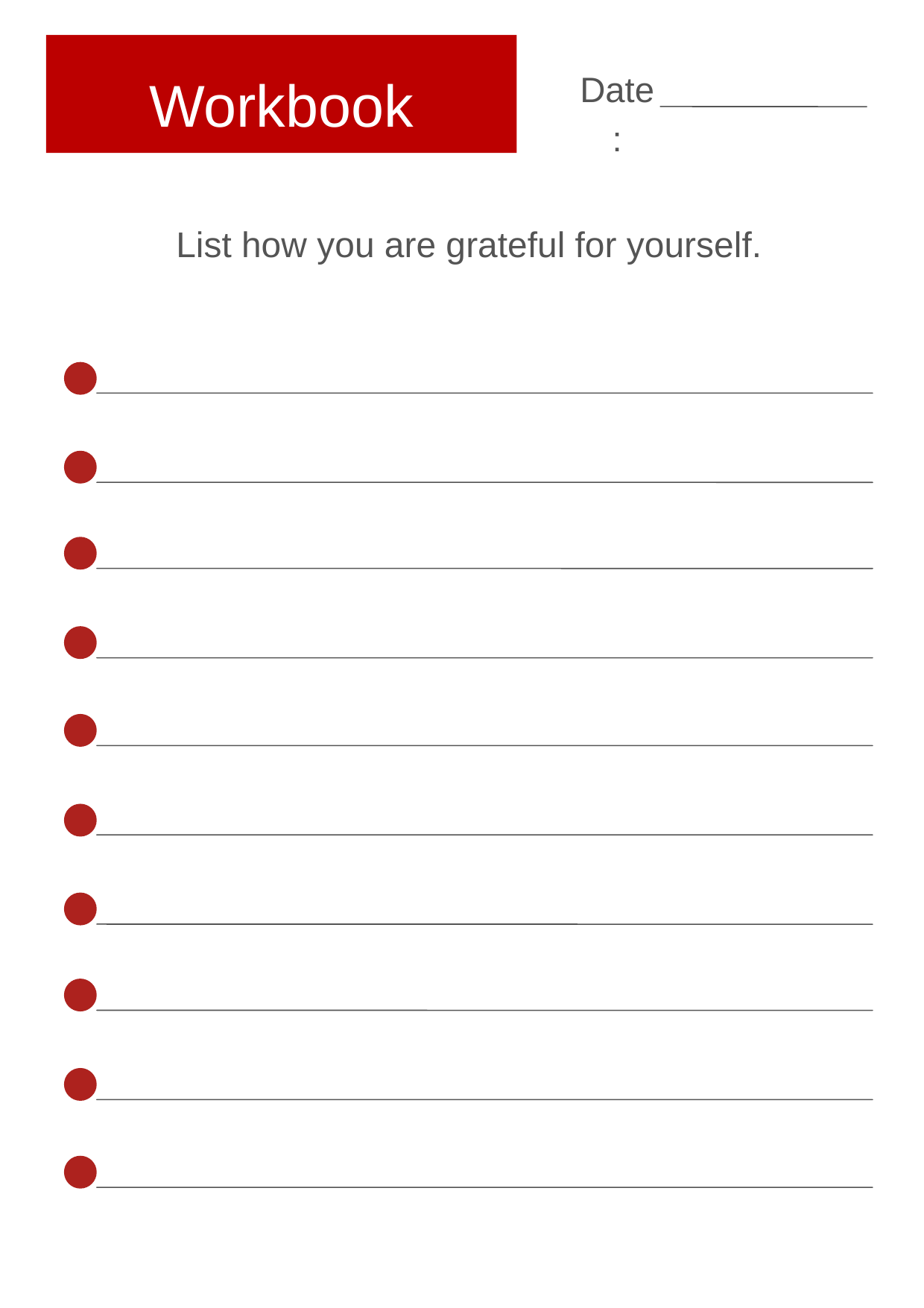

Workbook
Date:

List how you are grateful for yourself.